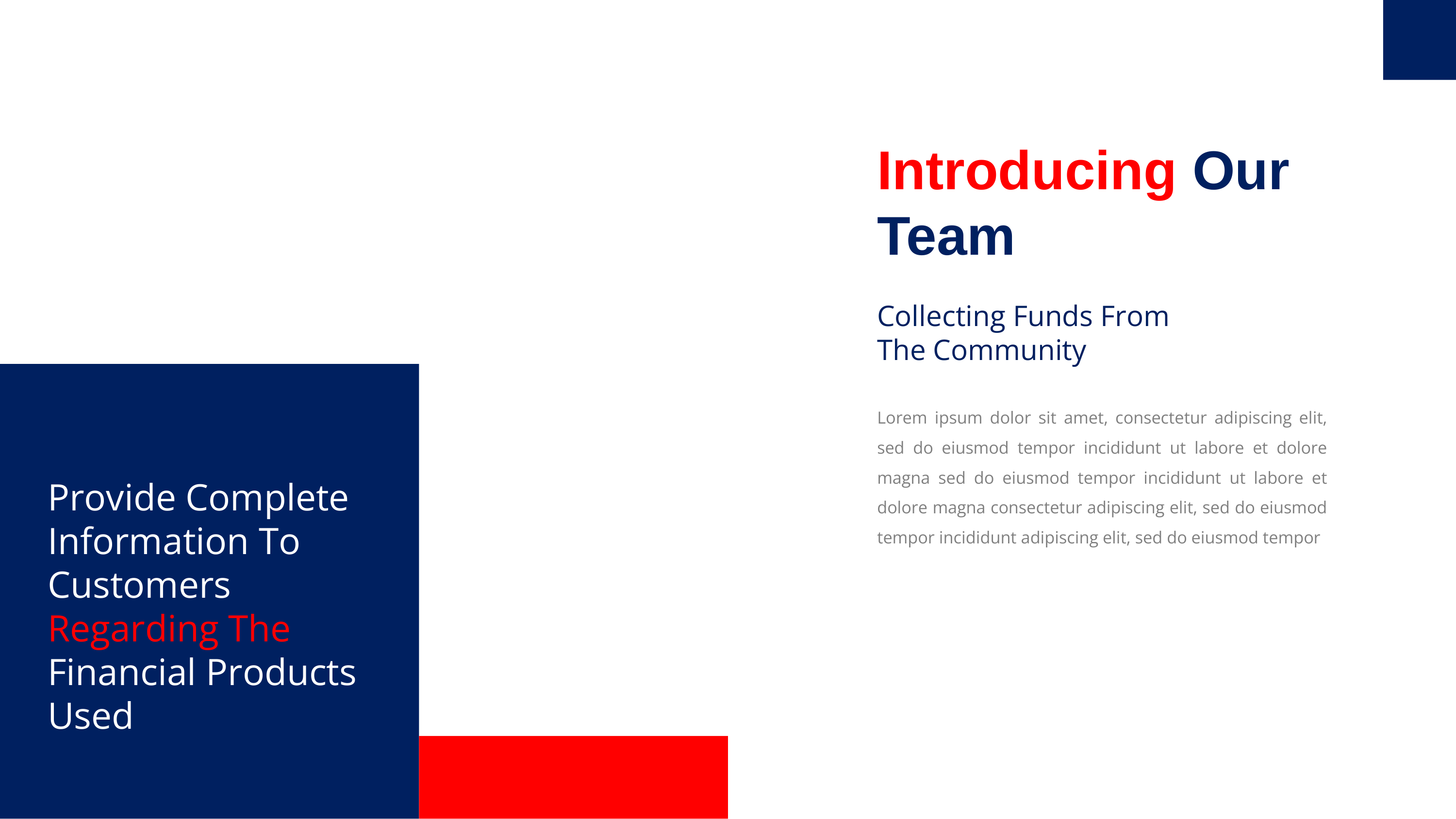

Introducing Our Team
Collecting Funds From The Community

Lorem ipsum dolor sit amet, consectetur adipiscing elit, sed do eiusmod tempor incididunt ut labore et dolore magna sed do eiusmod tempor incididunt ut labore et dolore magna consectetur adipiscing elit, sed do eiusmod tempor incididunt adipiscing elit, sed do eiusmod tempor
Provide Complete Information To Customers Regarding The Financial Products Used